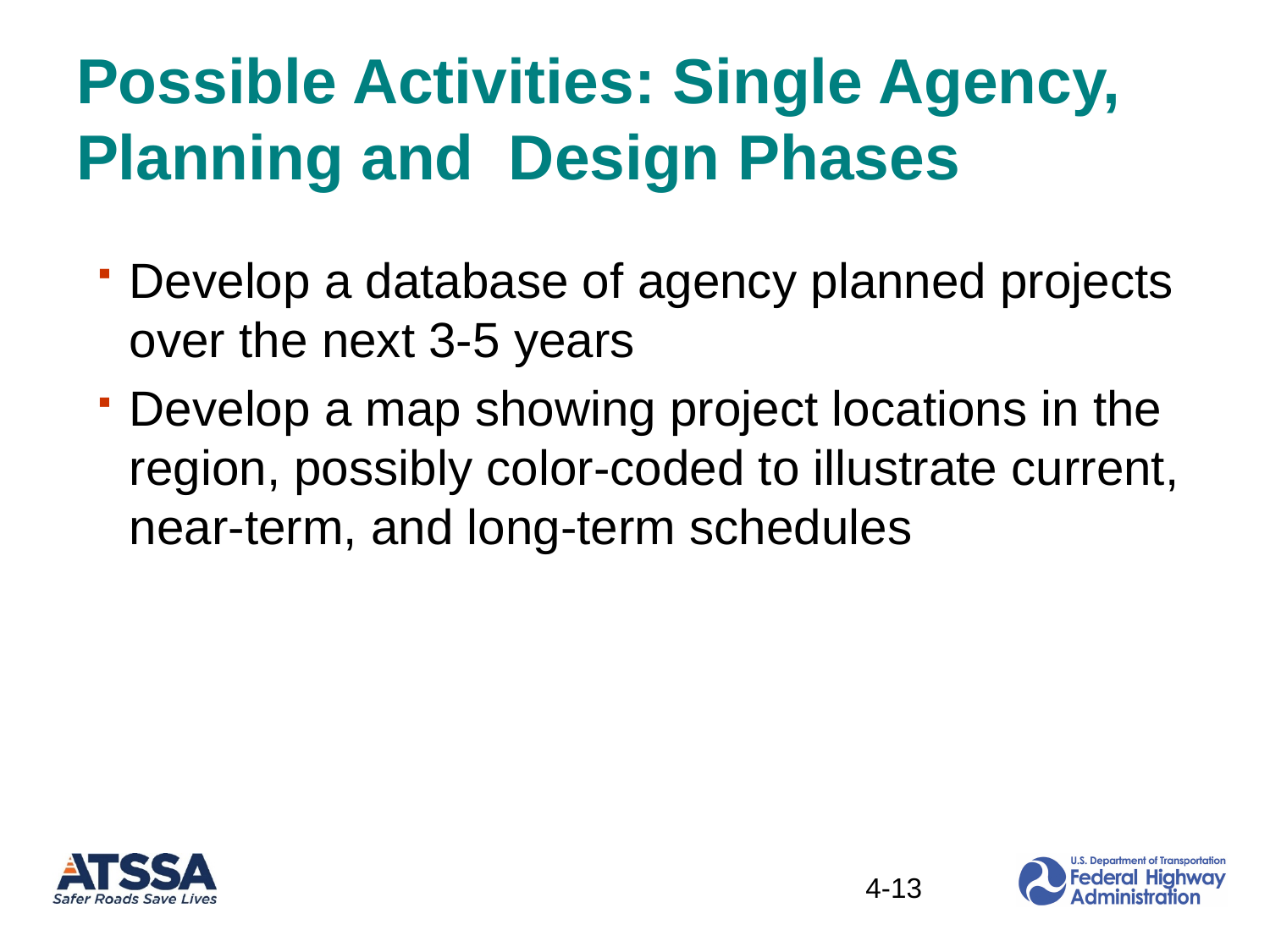

# Possible Activities: Single Agency, Planning and  Design Phases
Develop a database of agency planned projects over the next 3-5 years
Develop a map showing project locations in the region, possibly color-coded to illustrate current, near-term, and long-term schedules